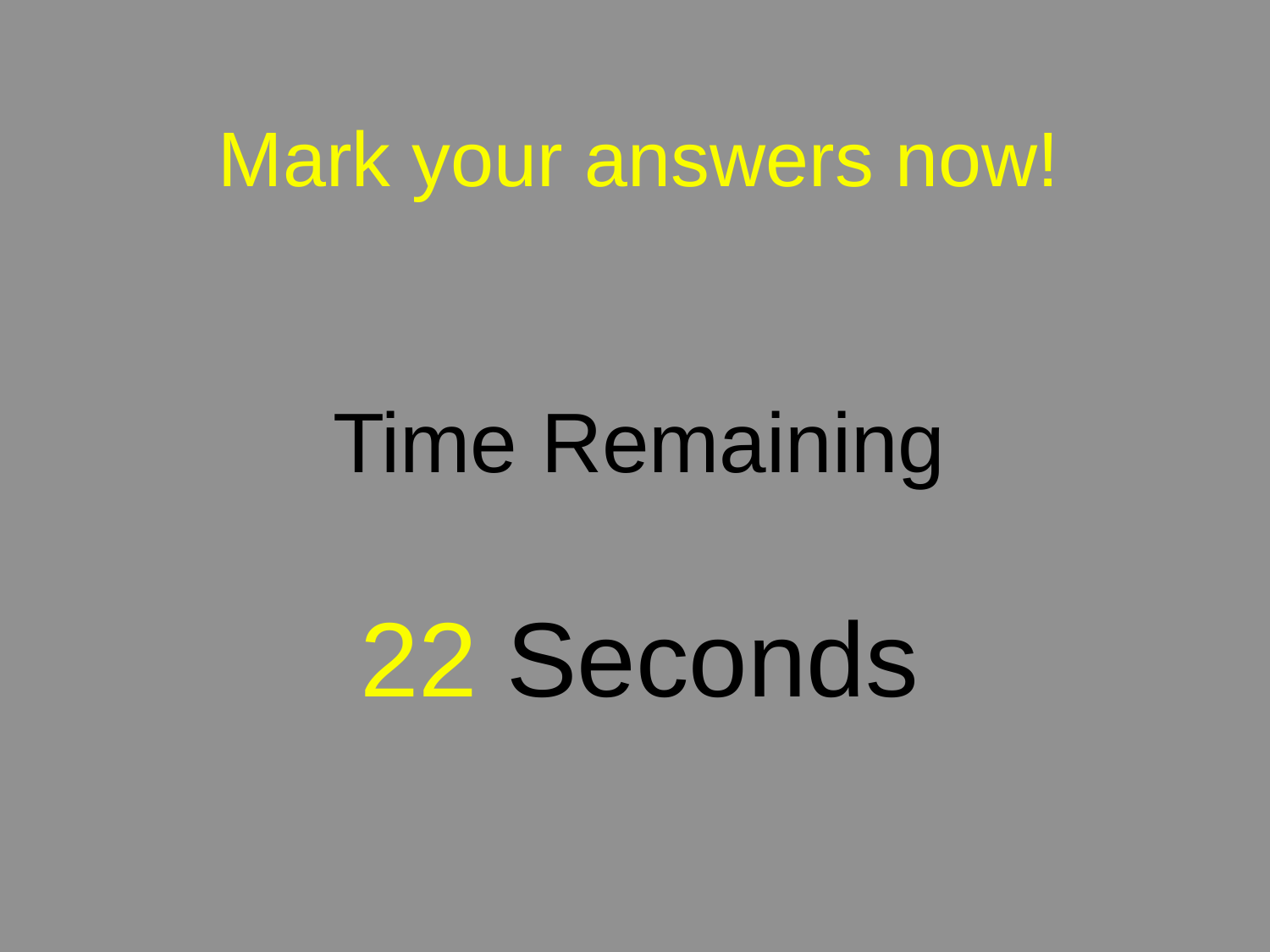

# Mark your answers now! Time Remaining 22 Seconds